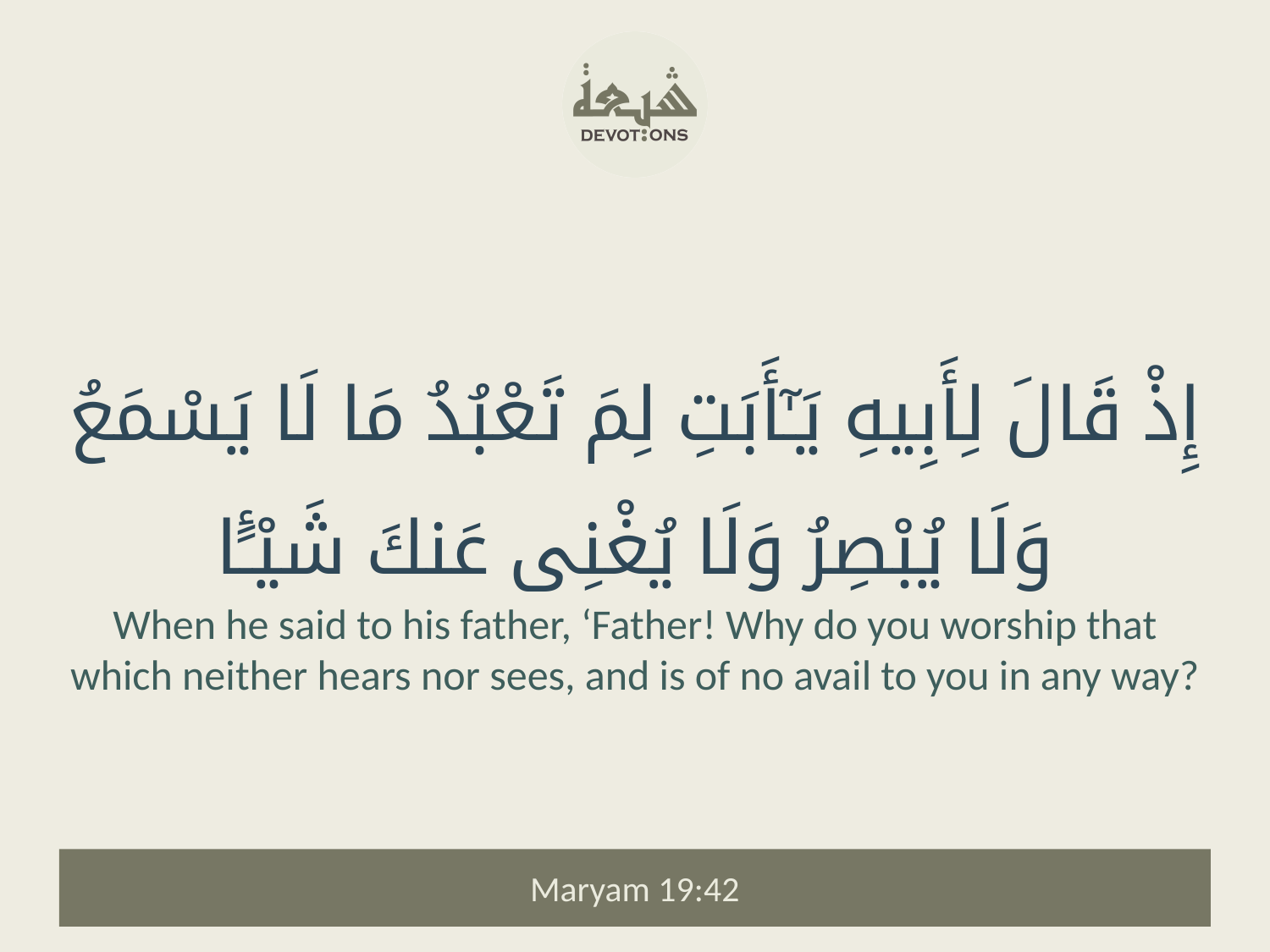

إِذْ قَالَ لِأَبِيهِ يَـٰٓأَبَتِ لِمَ تَعْبُدُ مَا لَا يَسْمَعُ وَلَا يُبْصِرُ وَلَا يُغْنِى عَنكَ شَيْـًٔا
When he said to his father, ‘Father! Why do you worship that which neither hears nor sees, and is of no avail to you in any way?
Maryam 19:42